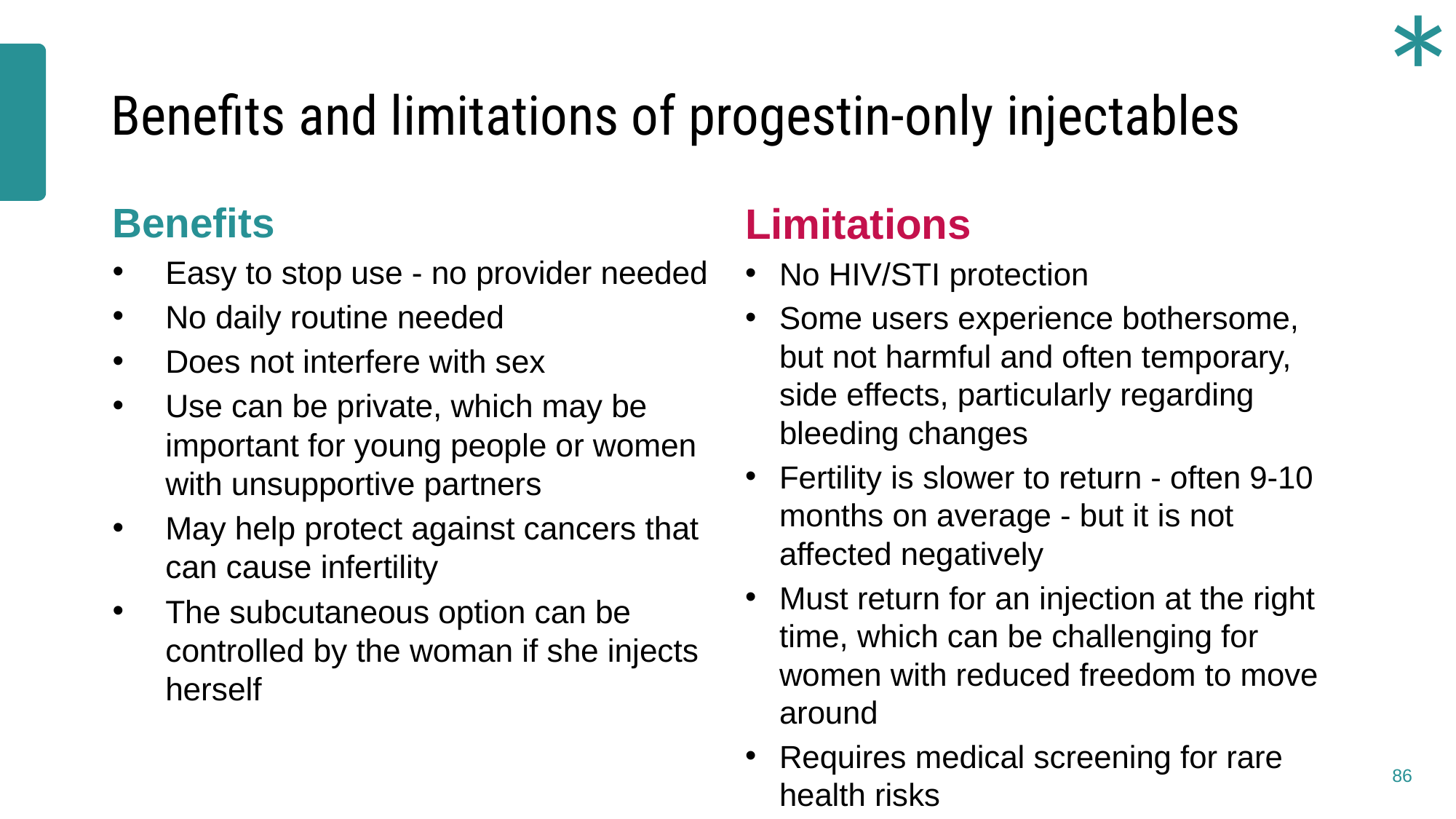

*
# Benefits and limitations of progestin-only injectables
Benefits
Easy to stop use - no provider needed
No daily routine needed
Does not interfere with sex
Use can be private, which may be important for young people or women with unsupportive partners
May help protect against cancers that can cause infertility
The subcutaneous option can be controlled by the woman if she injects herself

Limitations
No HIV/STI protection
Some users experience bothersome, but not harmful and often temporary, side effects, particularly regarding bleeding changes
Fertility is slower to return - often 9-10 months on average - but it is not affected negatively
Must return for an injection at the right time, which can be challenging for women with reduced freedom to move around
Requires medical screening for rare health risks
86